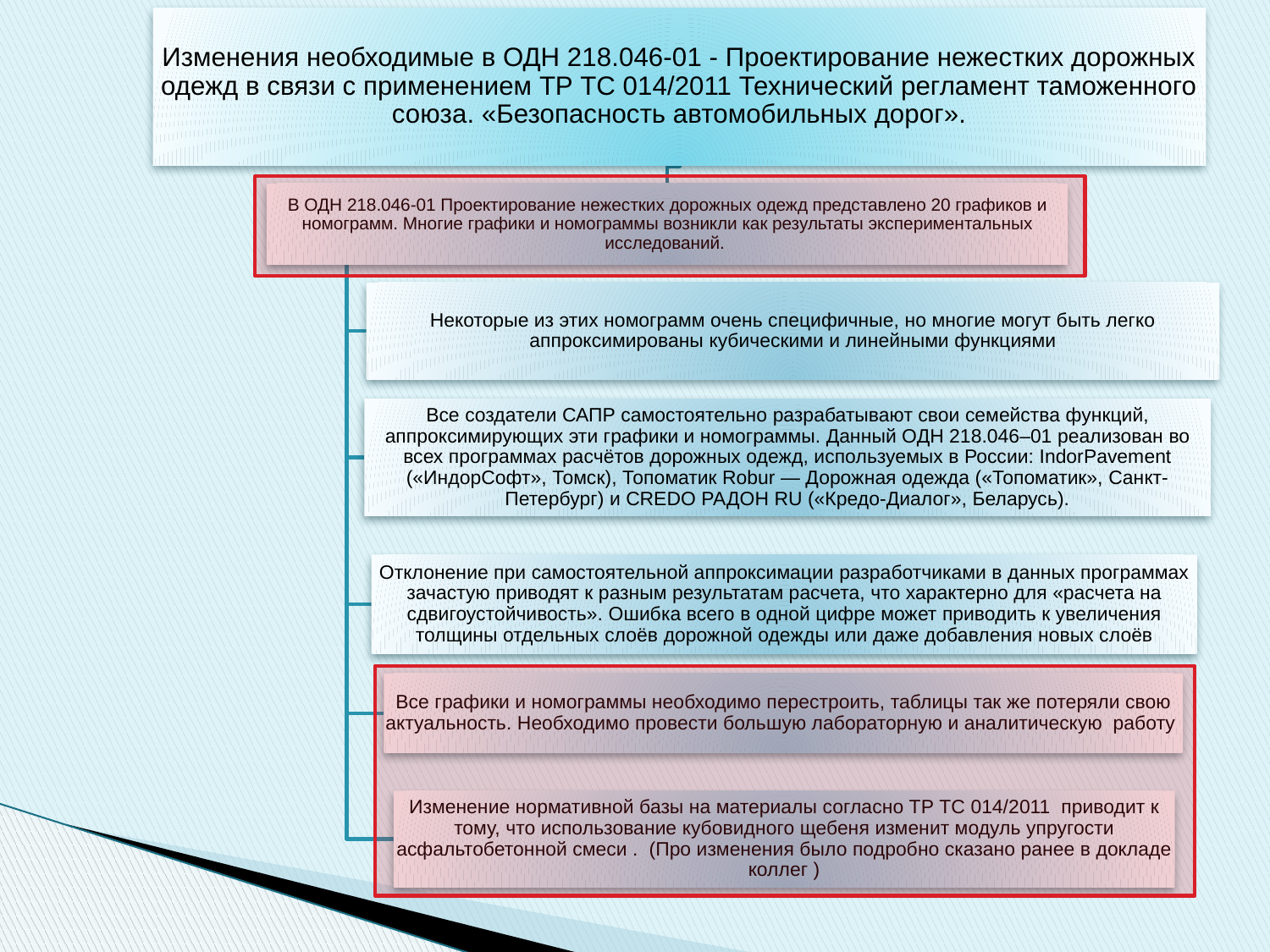

Изменения необходимые в ОДН 218.046-01 - Проектирование нежестких дорожных одежд в связи с применением ТР ТС 014/2011 Технический регламент таможенного союза. «Безопасность автомобильных дорог».
В ОДН 218.046-01 Проектирование нежестких дорожных одежд представлено 20 графиков и номограмм. Многие графики и номограммы возникли как результаты экспериментальных исследований.
Некоторые из этих номограмм очень специфичные, но многие могут быть легко аппроксимированы кубическими и линейными функциями
Все создатели САПР самостоятельно разрабатывают свои семейства функций, аппроксимирующих эти графики и номограммы. Данный ОДН 218.046–01 реализован во всех программах расчётов дорожных одежд, используемых в России: IndorPavement («ИндорСофт», Томск), Топоматик Robur — Дорожная одежда («Топоматик», Санкт-Петербург) и CREDO РАДОН RU («Кредо-Диалог», Беларусь).
Все графики и номограммы необходимо перестроить, таблицы так же потеряли свою актуальность. Необходимо провести большую лабораторную и аналитическую  работу
Изменение нормативной базы на материалы согласно ТР ТС 014/2011  приводит к тому, что использование кубовидного щебеня изменит модуль упругости асфальтобетонной смеси .  (Про изменения было подробно сказано ранее в докладе коллег )
Отклонение при самостоятельной аппроксимации разработчиками в данных программах зачастую приводят к разным результатам расчета, что характерно для «расчета на сдвигоустойчивость». Ошибка всего в одной цифре может приводить к увеличения толщины отдельных слоёв дорожной одежды или даже добавления новых слоёв